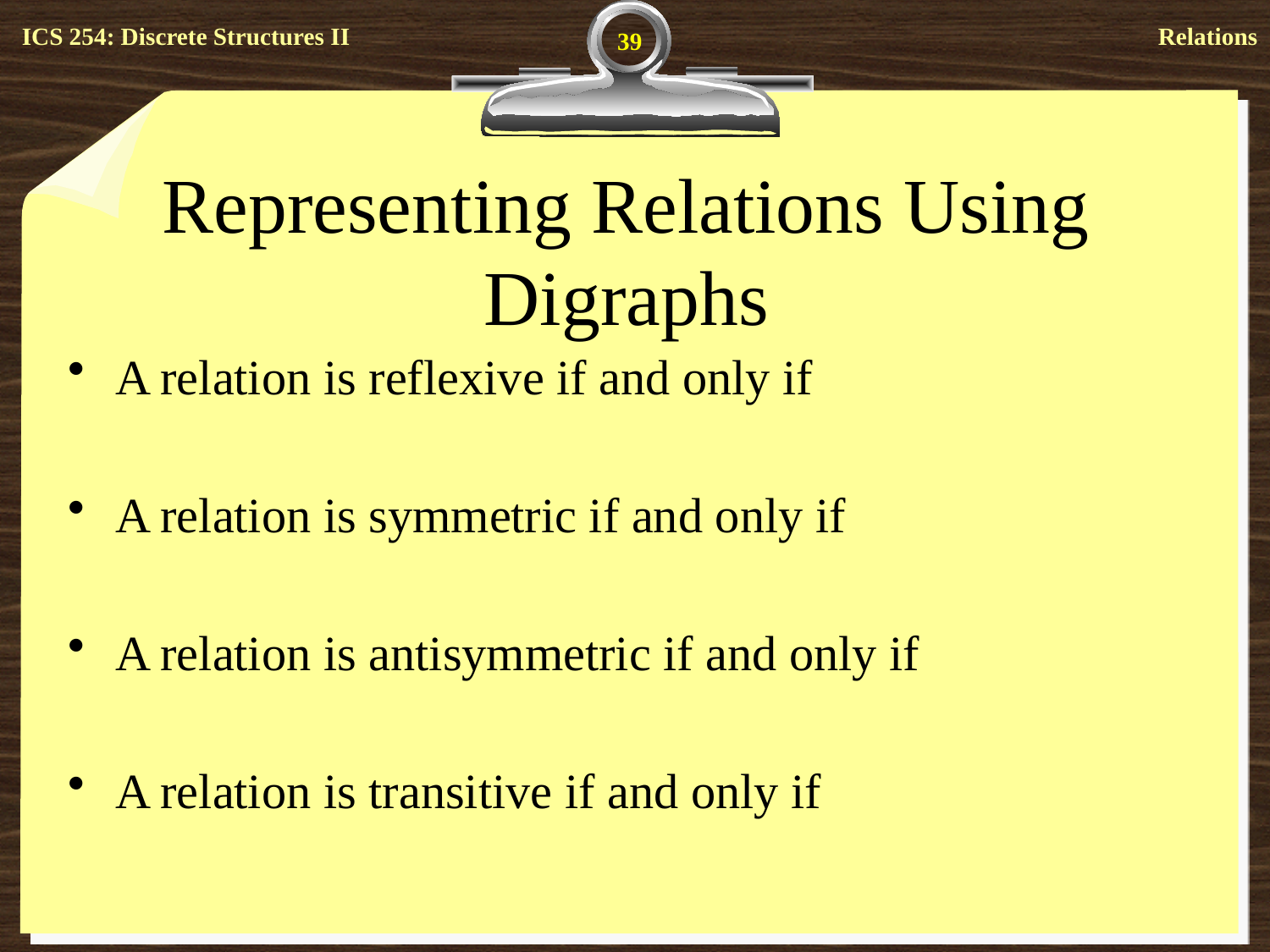

39
# Representing Relations Using Digraphs
A relation is reflexive if and only if

A relation is symmetric if and only if

A relation is antisymmetric if and only if

A relation is transitive if and only if